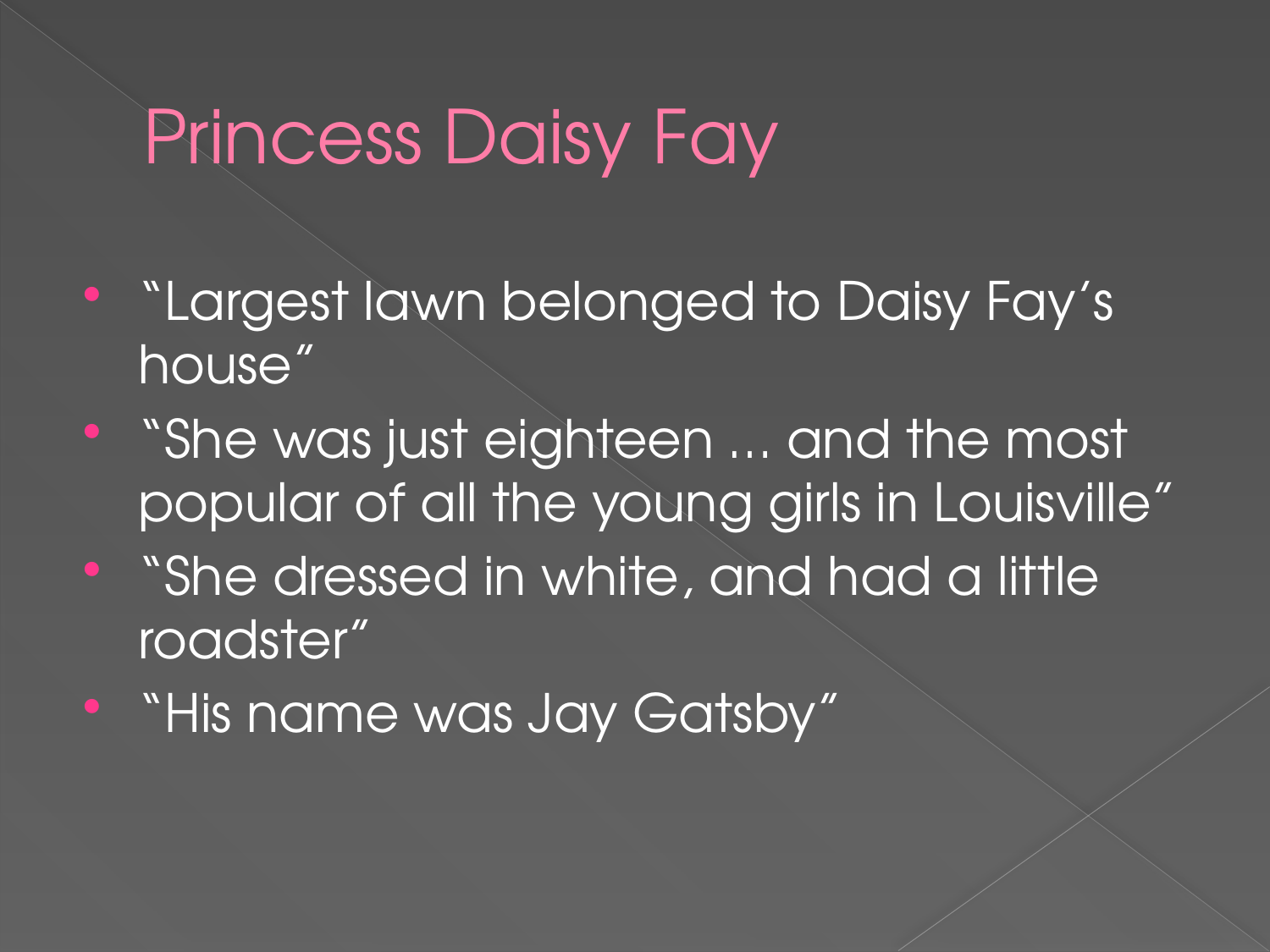

# Princess Daisy Fay
“Largest lawn belonged to Daisy Fay’s house”
“She was just eighteen … and the most popular of all the young girls in Louisville”
“She dressed in white, and had a little roadster”
“His name was Jay Gatsby”